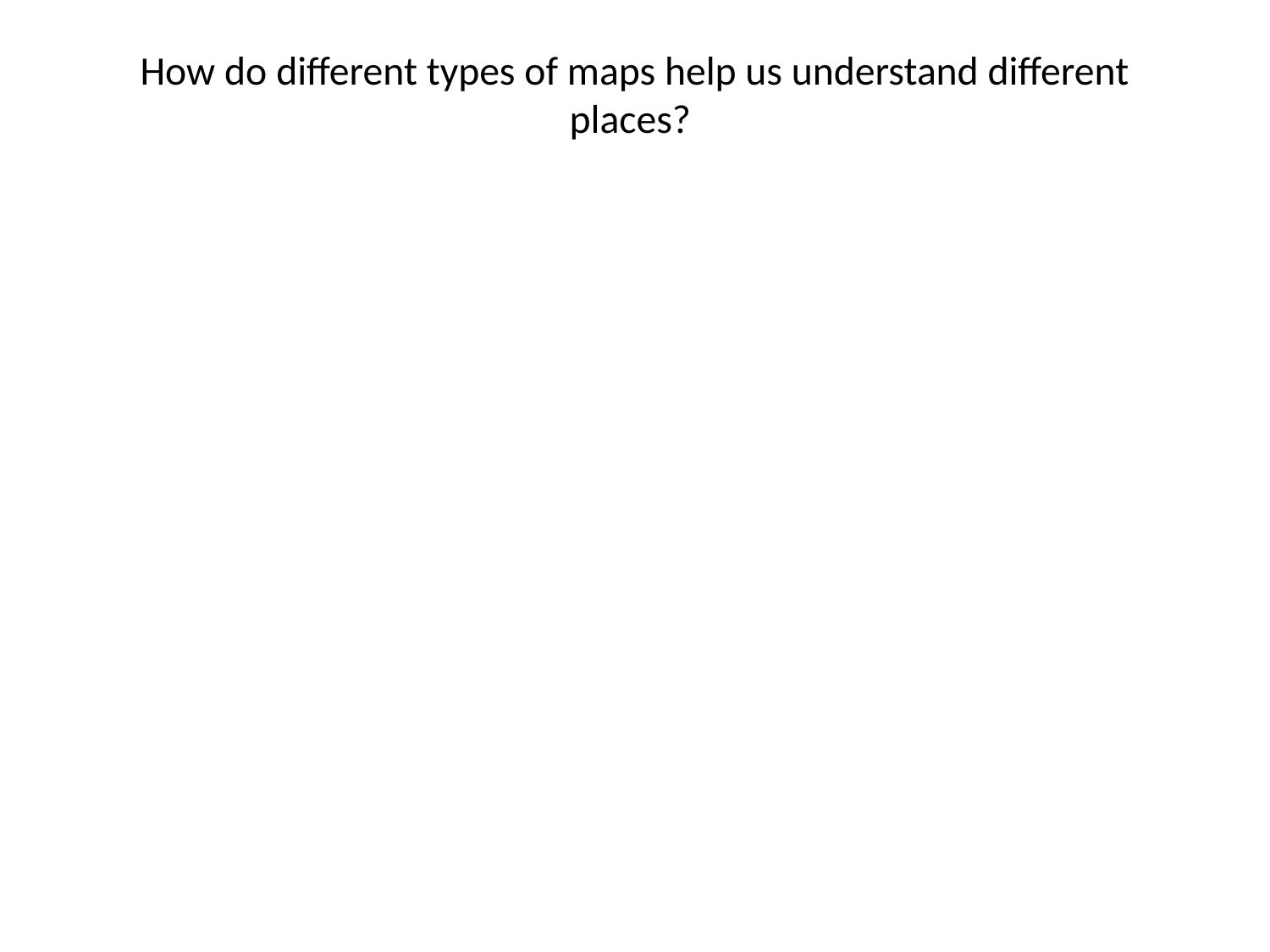

# How do different types of maps help us understand different places?